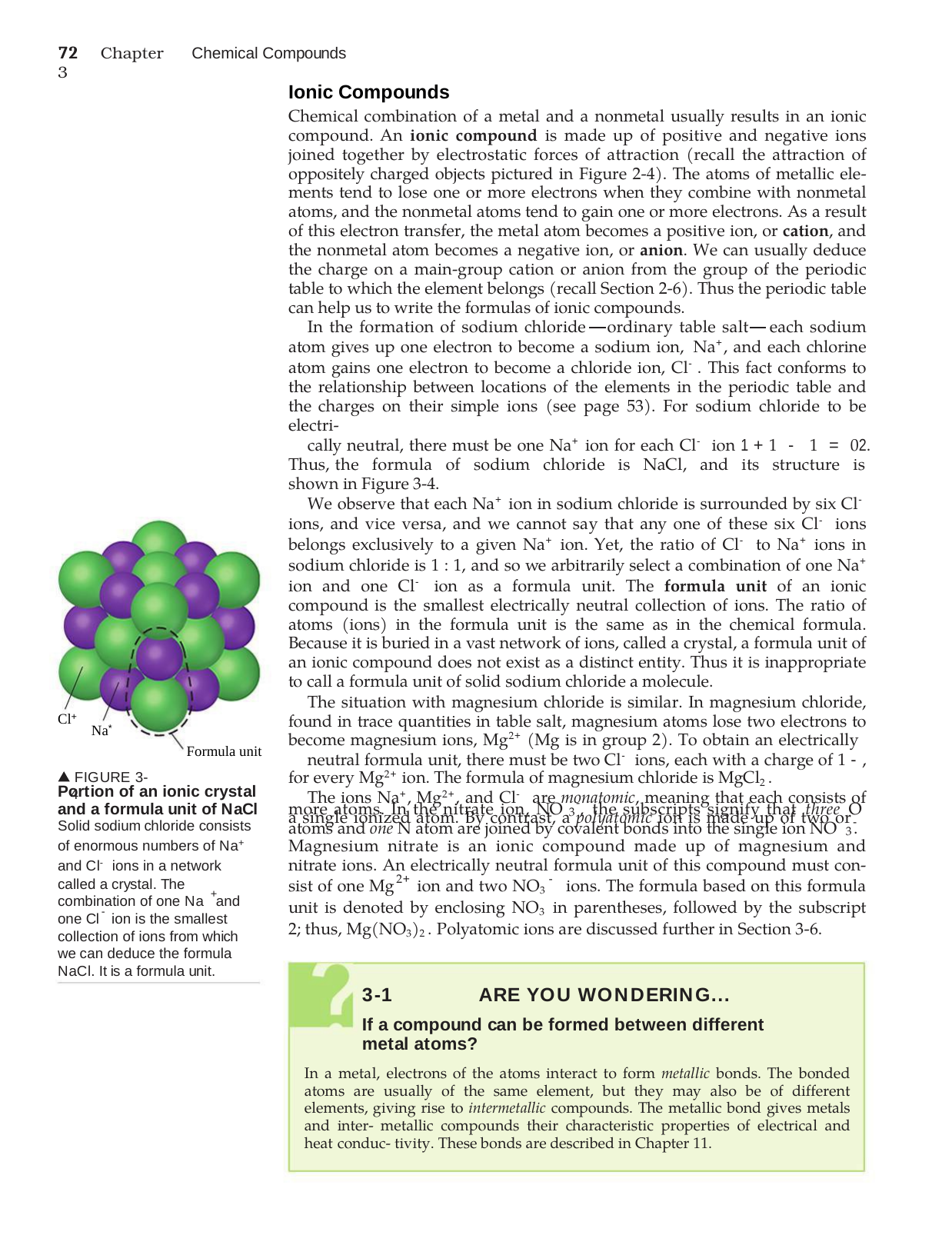

72	Chapter 3
Chemical Compounds
Ionic Compounds
Chemical combination of a metal and a nonmetal usually results in an ionic compound. An ionic compound is made up of positive and negative ions joined together by electrostatic forces of attraction (recall the attraction of oppositely charged objects pictured in Figure 2-4). The atoms of metallic ele- ments tend to lose one or more electrons when they combine with nonmetal atoms, and the nonmetal atoms tend to gain one or more electrons. As a result of this electron transfer, the metal atom becomes a positive ion, or cation, and the nonmetal atom becomes a negative ion, or anion. We can usually deduce the charge on a main-group cation or anion from the group of the periodic table to which the element belongs (recall Section 2-6). Thus the periodic table can help us to write the formulas of ionic compounds.
In the formation of sodium chloride    ordinary table salt    each sodium atom gives up one electron to become a sodium ion,  Na+, and each chlorine atom gains one electron to become a chloride ion, Cl-. This fact conforms to the relationship between locations of the elements in the periodic table and the charges on their simple ions (see page 53). For sodium chloride to be electri-
cally neutral, there must be one Na+ ion for each Cl- ion 1 + 1  -  1  =  02. Thus, the  formula  of  sodium  chloride  is  NaCl,  and  its  structure  is  shown in Figure 3-4.
We observe that each Na+  ion in sodium chloride is surrounded by six Cl- ions, and vice versa, and we cannot say that any one of these six Cl-  ions belongs exclusively to a given Na+  ion. Yet, the ratio of Cl-  to Na+  ions in sodium chloride is 1 : 1, and so we arbitrarily select a combination of one Na+ ion and one Cl- ion as a formula unit. The formula unit of an ionic compound is the smallest electrically neutral collection of ions. The ratio of atoms (ions) in the formula unit is the same as in the chemical formula. Because it is buried in a vast network of ions, called a crystal, a formula unit of an ionic compound does not exist as a distinct entity. Thus it is inappropriate to call a formula unit of solid sodium chloride a molecule.
The situation with magnesium chloride is similar. In magnesium chloride, found in trace quantities in table salt, magnesium atoms lose two electrons to become magnesium ions, Mg2+  (Mg is in group 2). To obtain an electrically
neutral formula unit, there must be two Cl- ions, each with a charge of 1 -, for every Mg2+ ion. The formula of magnesium chloride is MgCl2 .
The ions Na+, Mg2+, and Cl-  are monatomic, meaning that each consists of a single ionized atom. By contrast, a polyatomic ion is made up of two or

Cl+
Na*
Formula unit
 FIGURE 3-4

Portion of an ionic crystal and a formula unit of NaCl Solid sodium chloride consists
of enormous numbers of Na+ and Cl- ions in a network called a crystal. The combination of one Na   and one Cl   ion is the smallest collection of ions from which we can deduce the formula NaCl. It is a formula unit.
-
more atoms. In the nitrate ion, NO                 ,  the subscripts signify that  three  O
3
-
atoms and one N atom are joined by covalent bonds into the single ion NO                 .
3
Magnesium  nitrate  is  an  ionic  compound  made  up  of  magnesium  and nitrate ions. An electrically neutral formula unit of this compound must con- sist of one Mg     ion and two NO3                       ions. The formula based on this formula unit is denoted by enclosing NO3  in parentheses, followed by the subscript 2; thus, Mg(NO3)2 . Polyatomic ions are discussed further in Section 3-6.
2+	-
+
-
3-1	ARE YOU WONDERING...
If a compound can be formed between different metal atoms?
In a metal, electrons of the atoms interact to form metallic bonds. The bonded atoms are usually of the same element, but they may also be of different elements, giving rise to intermetallic compounds. The metallic bond gives metals and inter- metallic compounds their characteristic properties of electrical and heat conduc- tivity. These bonds are described in Chapter 11.